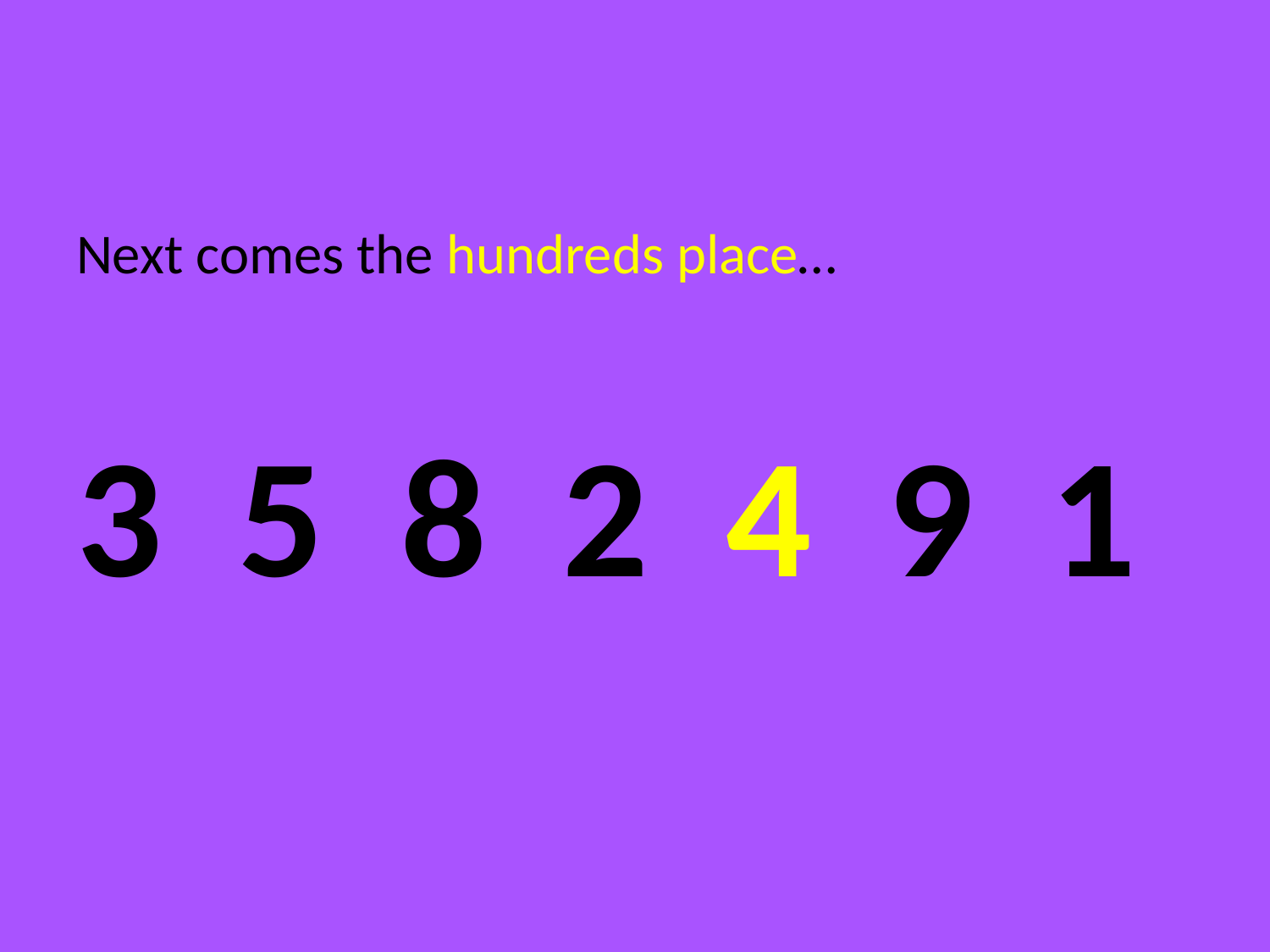

Next comes the hundreds place…

3  5  8  2  4  9  1